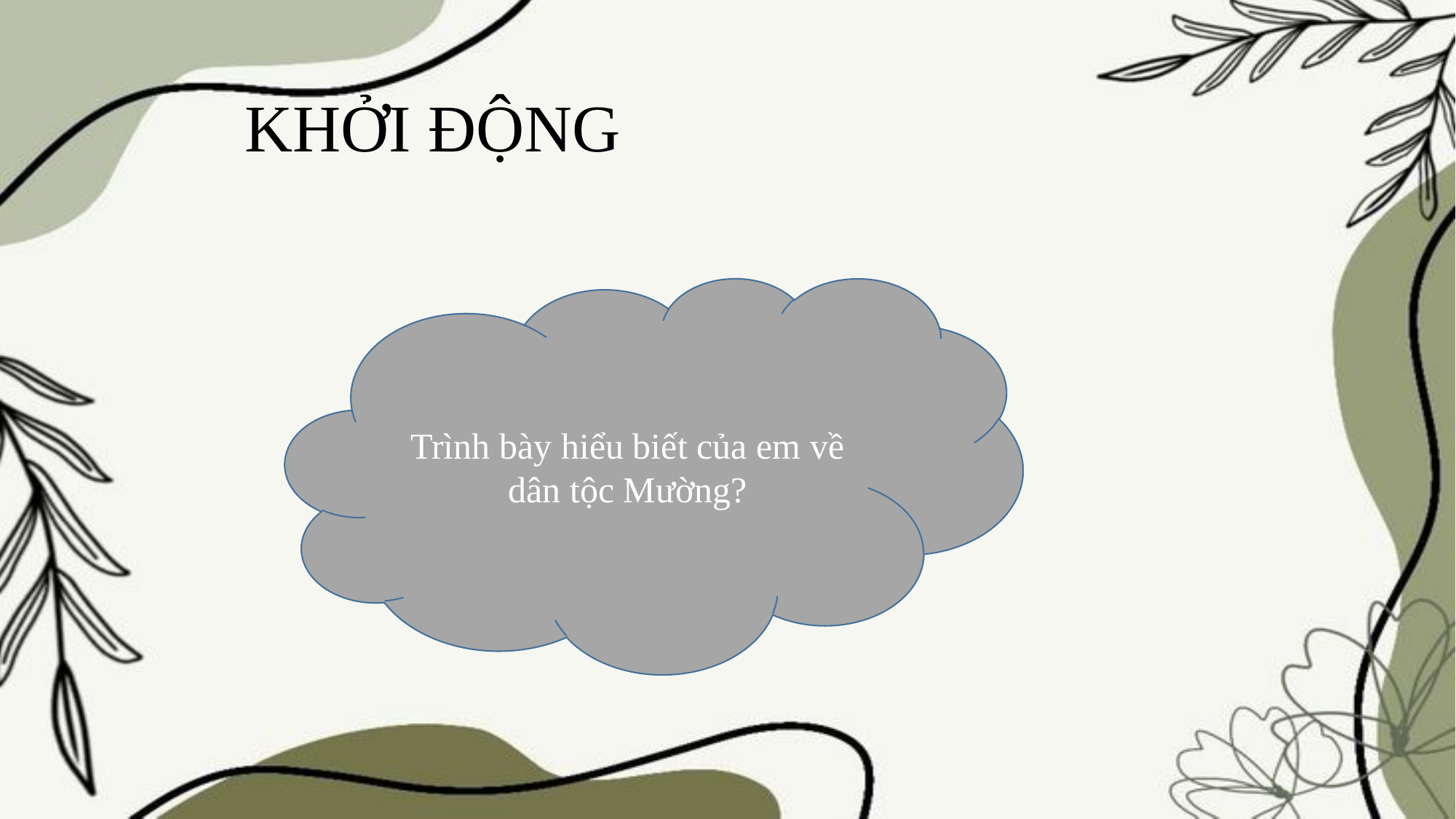

# KHỞI ĐỘNG

Trình bày hiểu biết của em về dân tộc Mường?